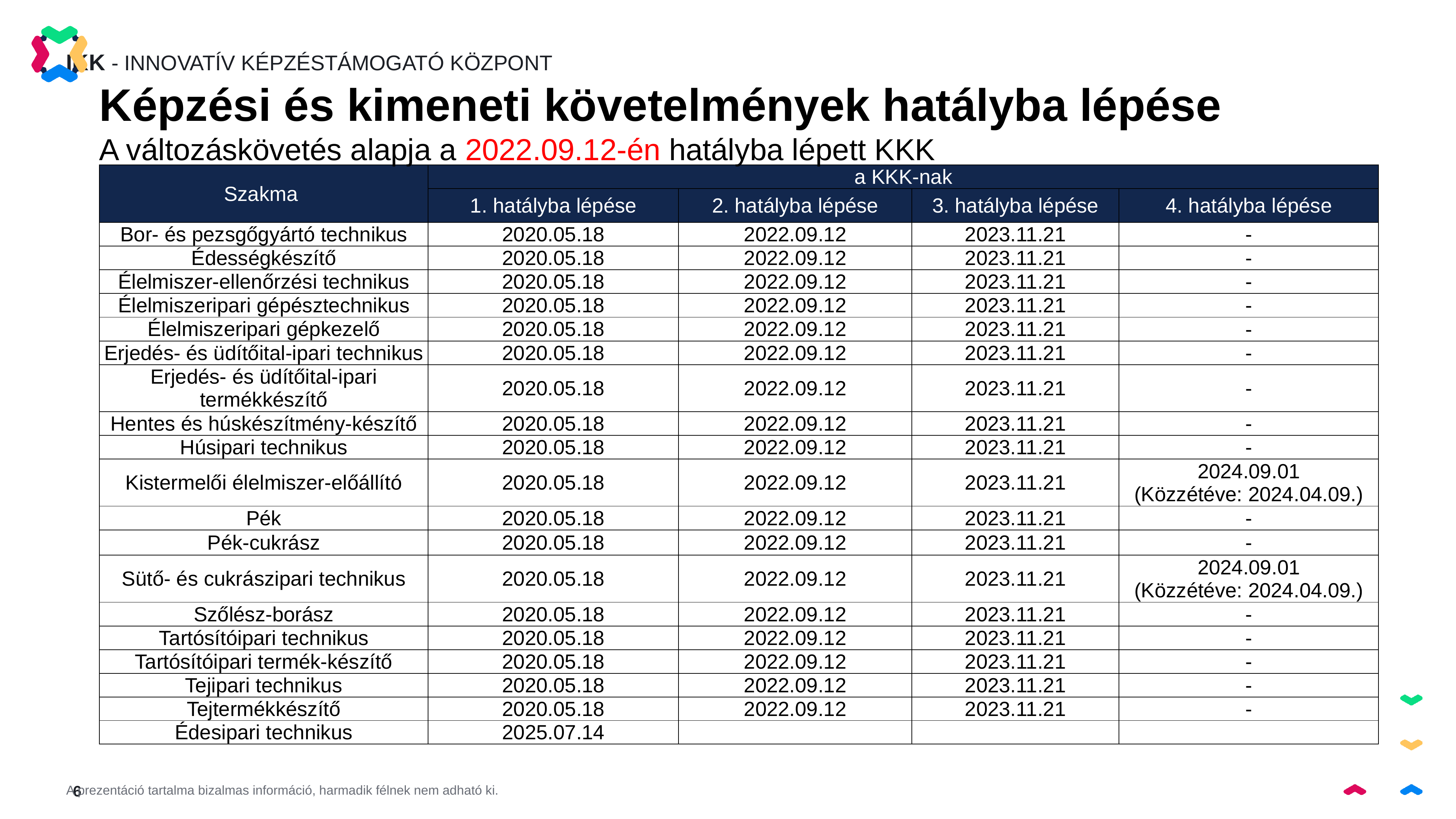

Képzési és kimeneti követelmények hatályba lépése
A változáskövetés alapja a 2022.09.12-én hatályba lépett KKK
| Szakma | a KKK-nak |  |  |  |
| --- | --- | --- | --- | --- |
|  | 1. hatályba lépése | 2. hatályba lépése | 3. hatályba lépése | 4. hatályba lépése |
| Bor- és pezsgőgyártó technikus | 2020.05.18 | 2022.09.12 | 2023.11.21 | - |
| Édességkészítő | 2020.05.18 | 2022.09.12 | 2023.11.21 | - |
| Élelmiszer-ellenőrzési technikus | 2020.05.18 | 2022.09.12 | 2023.11.21 | - |
| Élelmiszeripari gépésztechnikus | 2020.05.18 | 2022.09.12 | 2023.11.21 | - |
| Élelmiszeripari gépkezelő | 2020.05.18 | 2022.09.12 | 2023.11.21 | - |
| Erjedés- és üdítőital-ipari technikus | 2020.05.18 | 2022.09.12 | 2023.11.21 | - |
| Erjedés- és üdítőital-ipari termékkészítő | 2020.05.18 | 2022.09.12 | 2023.11.21 | - |
| Hentes és húskészítmény-készítő | 2020.05.18 | 2022.09.12 | 2023.11.21 | - |
| Húsipari technikus | 2020.05.18 | 2022.09.12 | 2023.11.21 | - |
| Kistermelői élelmiszer-előállító | 2020.05.18 | 2022.09.12 | 2023.11.21 | 2024.09.01 (Közzétéve: 2024.04.09.) |
| Pék | 2020.05.18 | 2022.09.12 | 2023.11.21 | - |
| Pék-cukrász | 2020.05.18 | 2022.09.12 | 2023.11.21 | - |
| Sütő- és cukrászipari technikus | 2020.05.18 | 2022.09.12 | 2023.11.21 | 2024.09.01 (Közzétéve: 2024.04.09.) |
| Szőlész-borász | 2020.05.18 | 2022.09.12 | 2023.11.21 | - |
| Tartósítóipari technikus | 2020.05.18 | 2022.09.12 | 2023.11.21 | - |
| Tartósítóipari termék-készítő | 2020.05.18 | 2022.09.12 | 2023.11.21 | - |
| Tejipari technikus | 2020.05.18 | 2022.09.12 | 2023.11.21 | - |
| Tejtermékkészítő | 2020.05.18 | 2022.09.12 | 2023.11.21 | - |
| Édesipari technikus | 2025.07.14 |  |  |  |